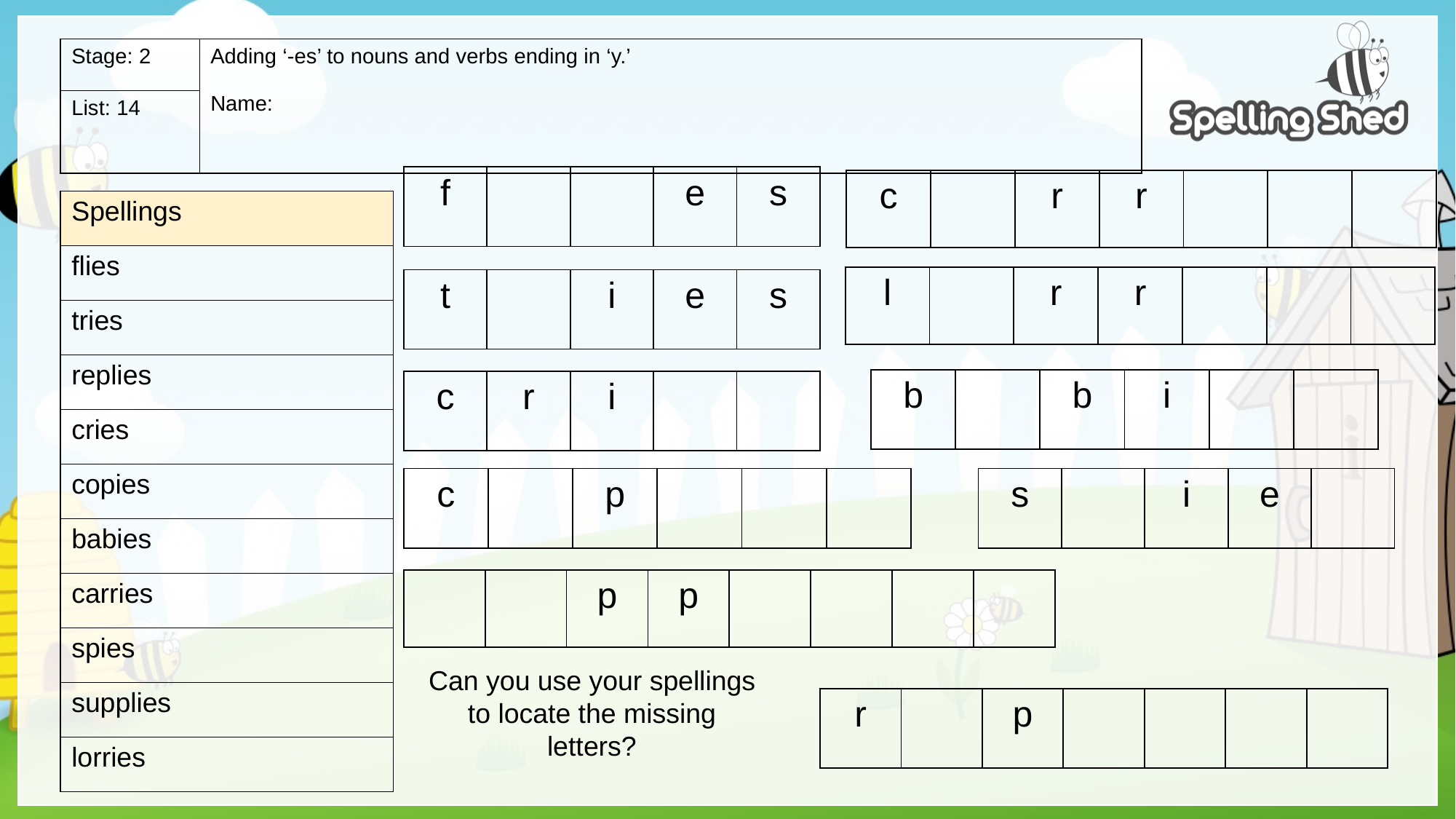

| Stage: 2 | Adding ‘-es’ to nouns and verbs ending in ‘y.’ Name: |
| --- | --- |
| List: 14 |  |
| f |  |  | e | s |
| --- | --- | --- | --- | --- |
| c |  | r | r |  |  |  |
| --- | --- | --- | --- | --- | --- | --- |
| Spellings |
| --- |
| flies |
| tries |
| replies |
| cries |
| copies |
| babies |
| carries |
| spies |
| supplies |
| lorries |
| l |  | r | r |  |  |  |
| --- | --- | --- | --- | --- | --- | --- |
| t |  | i | e | s |
| --- | --- | --- | --- | --- |
| b |  | b | i |  |  |
| --- | --- | --- | --- | --- | --- |
| c | r | i |  |  |
| --- | --- | --- | --- | --- |
| c |  | p |  |  |  |
| --- | --- | --- | --- | --- | --- |
| s |  | i | e |  |
| --- | --- | --- | --- | --- |
|  |  | p | p |  |  |  |  |
| --- | --- | --- | --- | --- | --- | --- | --- |
Can you use your spellings to locate the missing letters?
| r |  | p |  |  |  |  |
| --- | --- | --- | --- | --- | --- | --- |